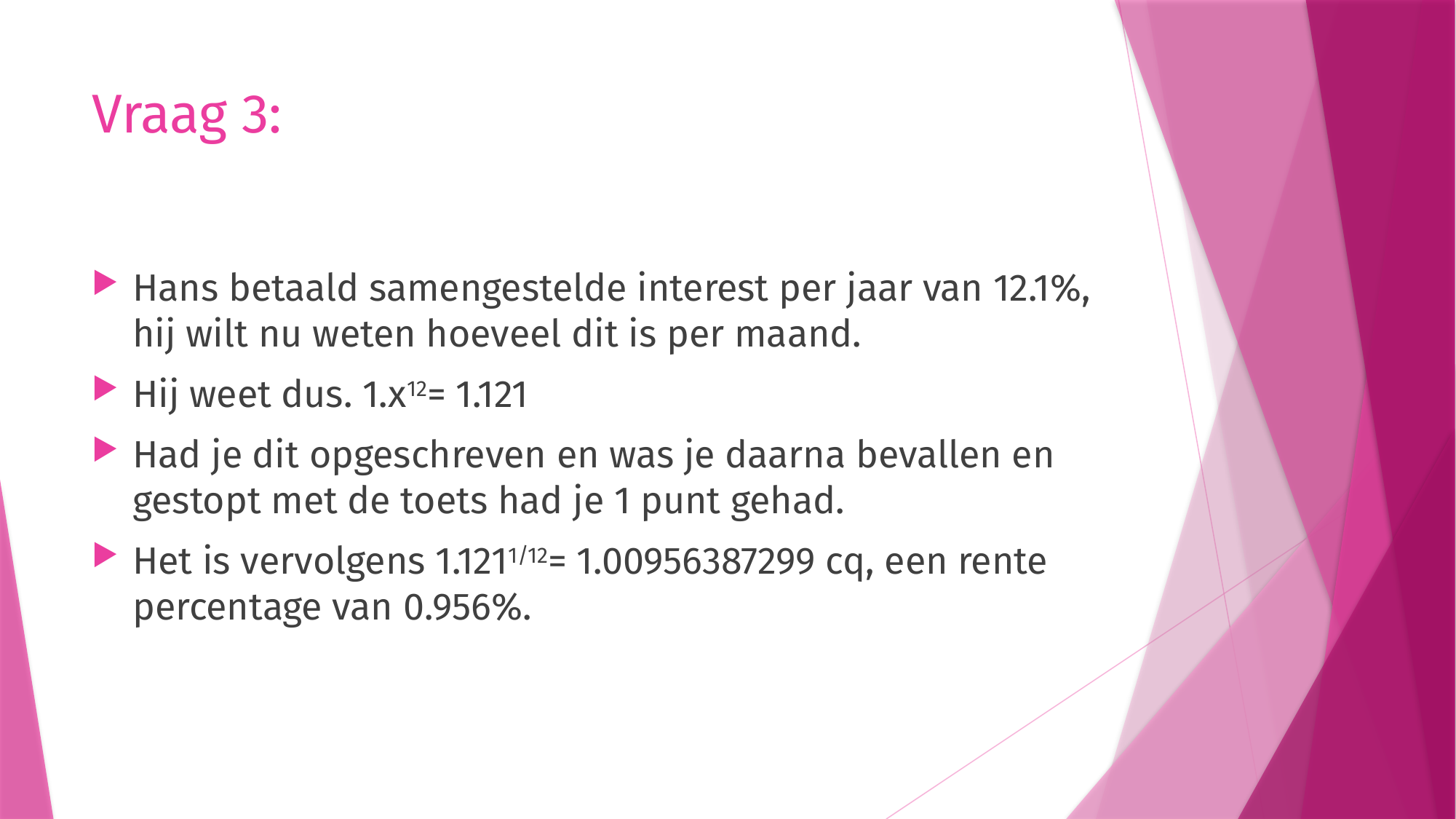

# Vraag 3:
Hans betaald samengestelde interest per jaar van 12.1%, hij wilt nu weten hoeveel dit is per maand.
Hij weet dus. 1.x12= 1.121
Had je dit opgeschreven en was je daarna bevallen en gestopt met de toets had je 1 punt gehad.
Het is vervolgens 1.1211/12= 1.00956387299 cq, een rente percentage van 0.956%.